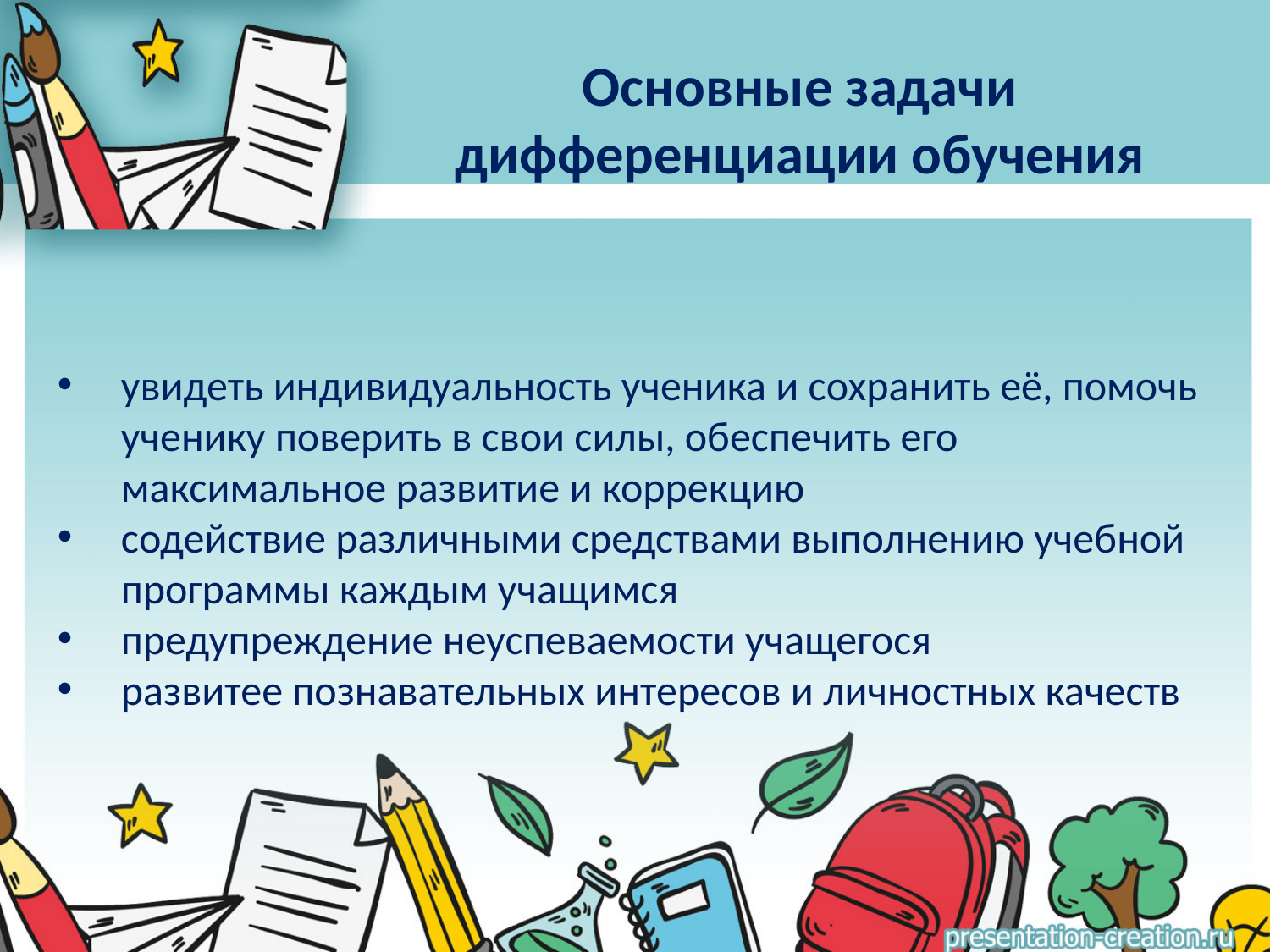

# Основные задачи дифференциации обучения
увидеть индивидуальность ученика и сохранить её, помочь ученику поверить в свои силы, обеспечить его максимальное развитие и коррекцию
содействие различными средствами выполнению учебной программы каждым учащимся
предупреждение неуспеваемости учащегося
развитее познавательных интересов и личностных качеств